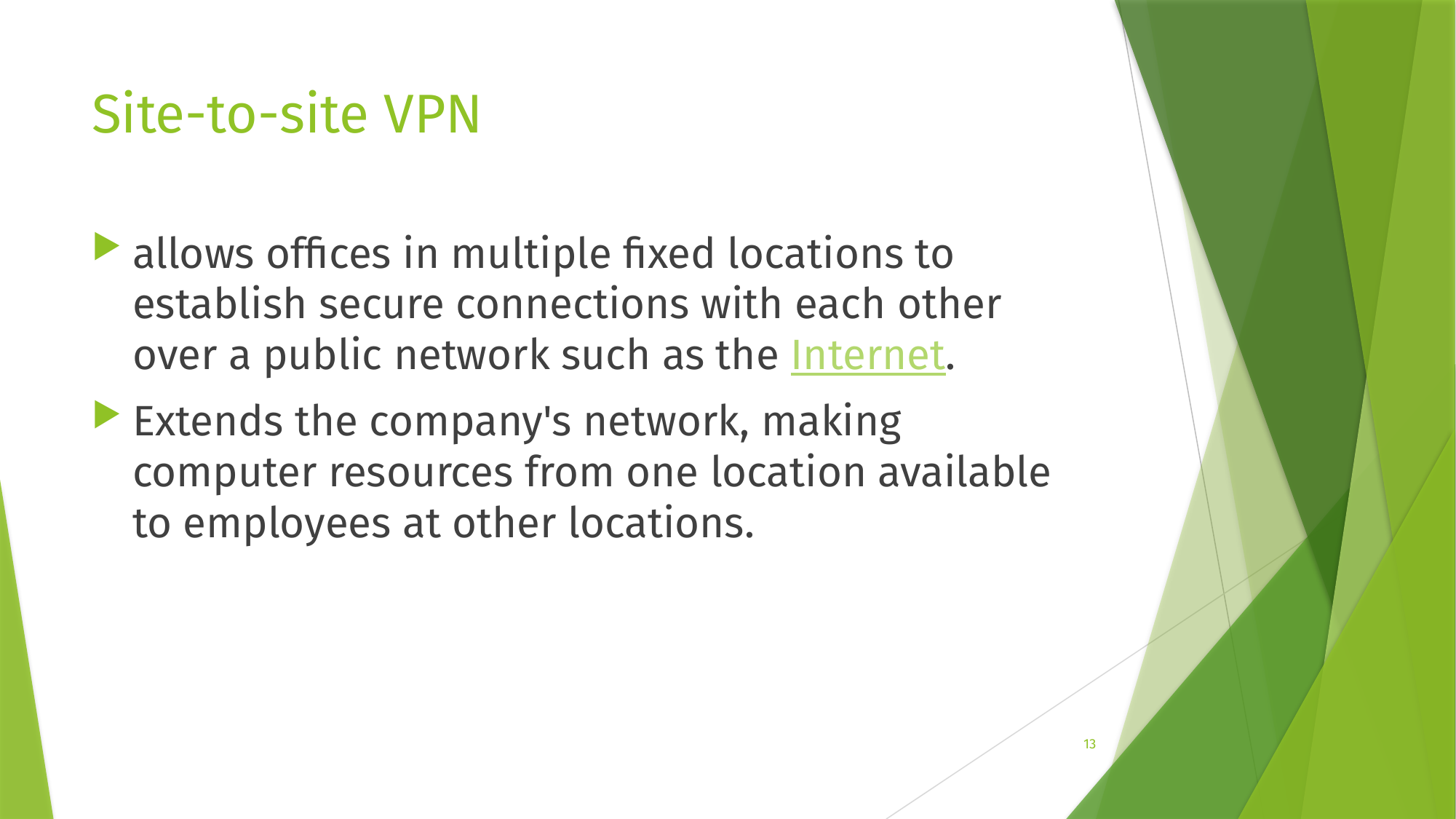

# Site-to-site VPN

allows offices in multiple fixed locations to establish secure connections with each other over a public network such as the Internet.
Extends the company's network, making computer resources from one location available to employees at other locations.

13